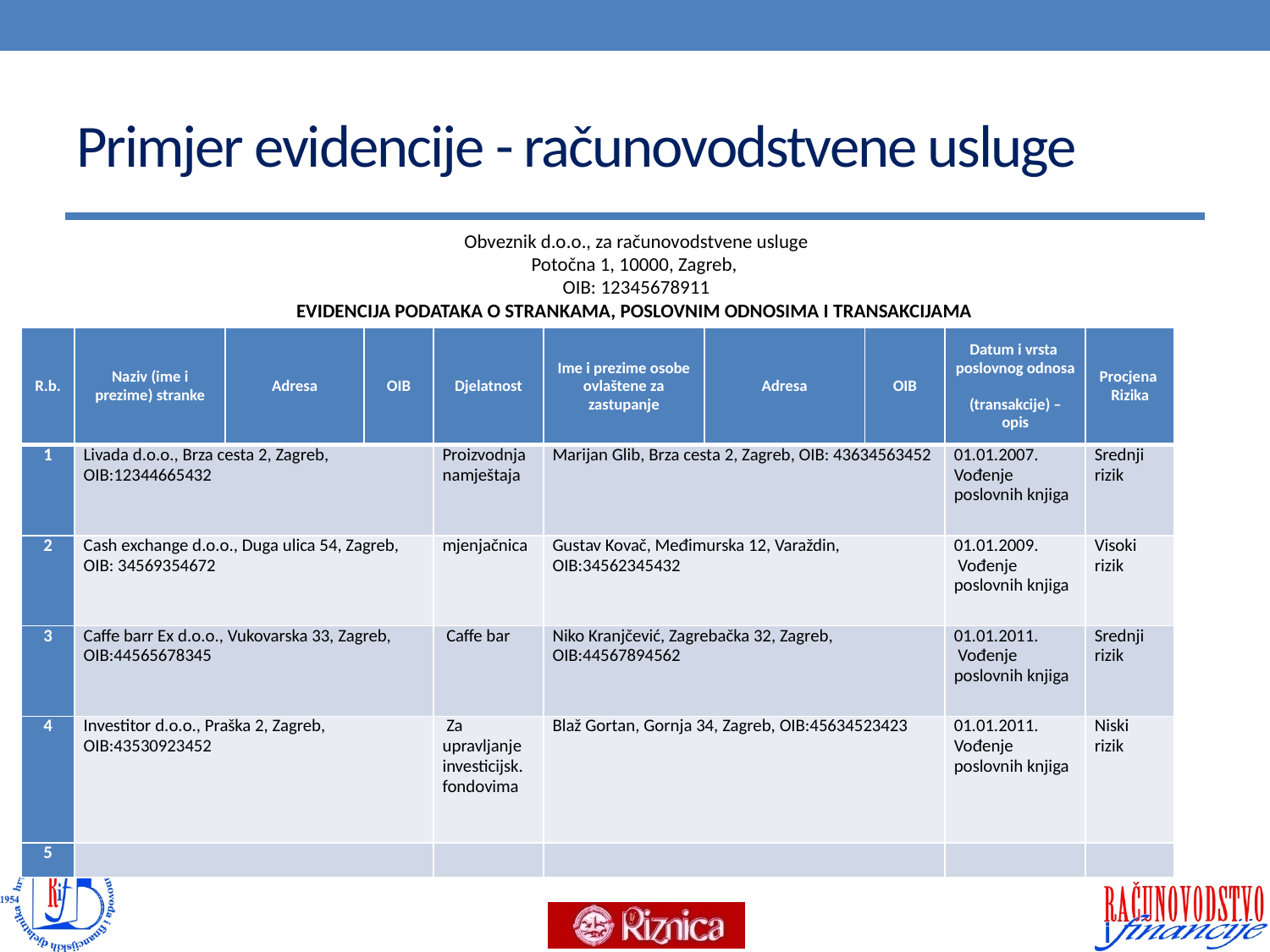

# Primjer evidencije - računovodstvene usluge
Obveznik d.o.o., za računovodstvene usluge
Potočna 1, 10000, Zagreb,
OIB: 12345678911
EVIDENCIJA PODATAKA O STRANKAMA, POSLOVNIM ODNOSIMA I TRANSAKCIJAMA
| R.b. | Naziv (ime i prezime) stranke | Adresa | OIB | Djelatnost | Ime i prezime osobe ovlaštene za zastupanje | Adresa | OIB | Datum i vrsta poslovnog odnosa (transakcije) – opis | Procjena Rizika |
| --- | --- | --- | --- | --- | --- | --- | --- | --- | --- |
| 1 | Livada d.o.o., Brza cesta 2, Zagreb, OIB:12344665432 |  |  | Proizvodnja namještaja | Marijan Glib, Brza cesta 2, Zagreb, OIB: 43634563452 |  |  | 01.01.2007.  Vođenje poslovnih knjiga | Srednji rizik |
| 2 | Cash exchange d.o.o., Duga ulica 54, Zagreb, OIB: 34569354672 |  |  | mjenjačnica | Gustav Kovač, Međimurska 12, Varaždin, OIB:34562345432 |  |  | 01.01.2009.  Vođenje poslovnih knjiga | Visoki rizik |
| 3 | Caffe barr Ex d.o.o., Vukovarska 33, Zagreb, OIB:44565678345 |  |  | Caffe bar | Niko Kranjčević, Zagrebačka 32, Zagreb, OIB:44567894562 |  |  | 01.01.2011.  Vođenje poslovnih knjiga | Srednji rizik |
| 4 | Investitor d.o.o., Praška 2, Zagreb, OIB:43530923452 |  |  | Za upravljanje investicijsk. fondovima | Blaž Gortan, Gornja 34, Zagreb, OIB:45634523423 |  |  | 01.01.2011. Vođenje poslovnih knjiga | Niski rizik |
| 5 |  |  |  |  |  |  |  |  |  |